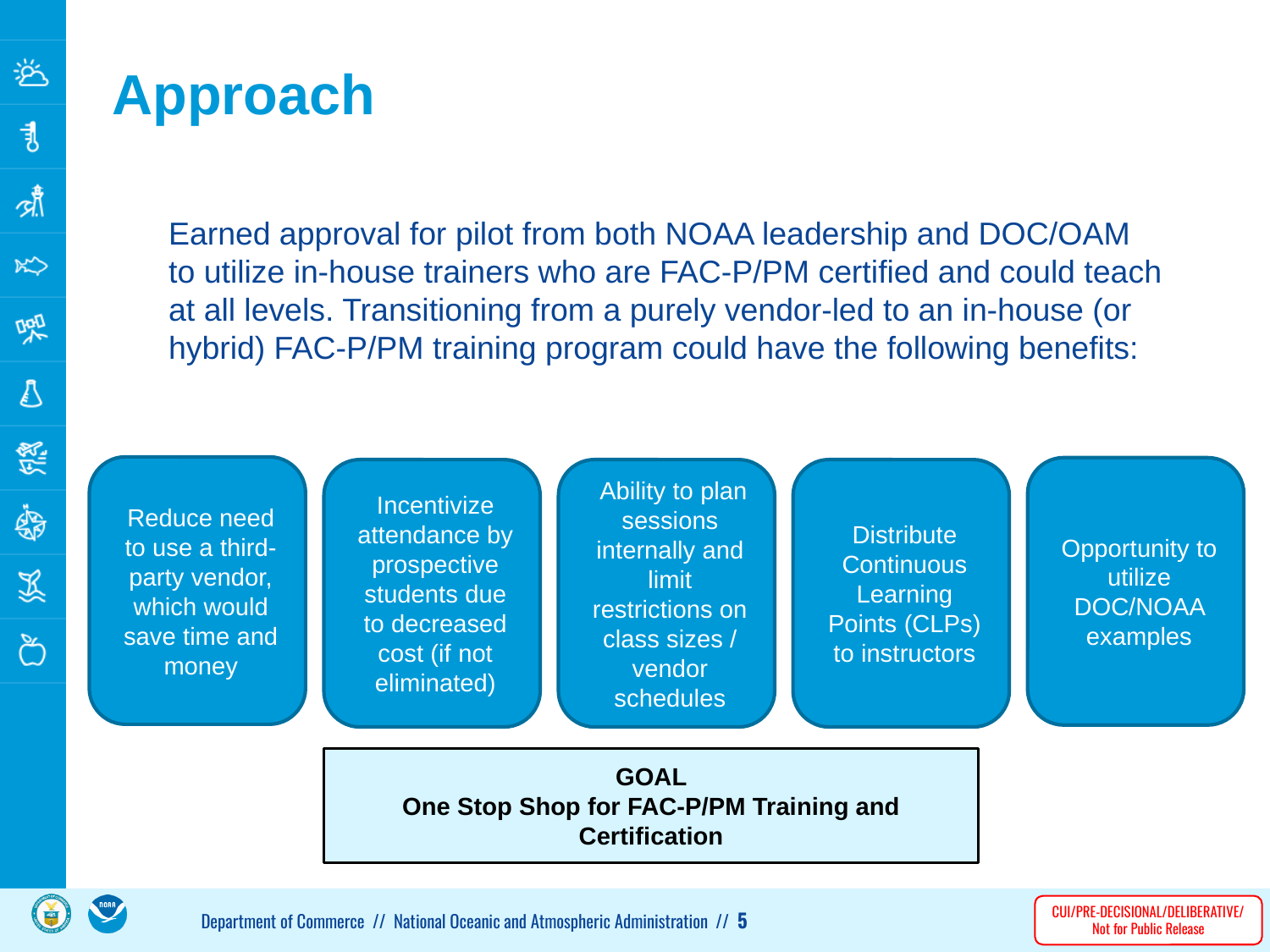

# Approach
Earned approval for pilot from both NOAA leadership and DOC/OAM to utilize in-house trainers who are FAC-P/PM certified and could teach at all levels. Transitioning from a purely vendor-led to an in-house (or hybrid) FAC-P/PM training program could have the following benefits:
Reduce need to use a third-party vendor, which would save time and money
Opportunity to utilize DOC/NOAA examples
Incentivize attendance by prospective students due to decreased cost (if not eliminated)
 Ability to plan sessions internally and limit restrictions on class sizes / vendor schedules
Distribute Continuous Learning Points (CLPs) to instructors
GOAL
One Stop Shop for FAC-P/PM Training and Certification